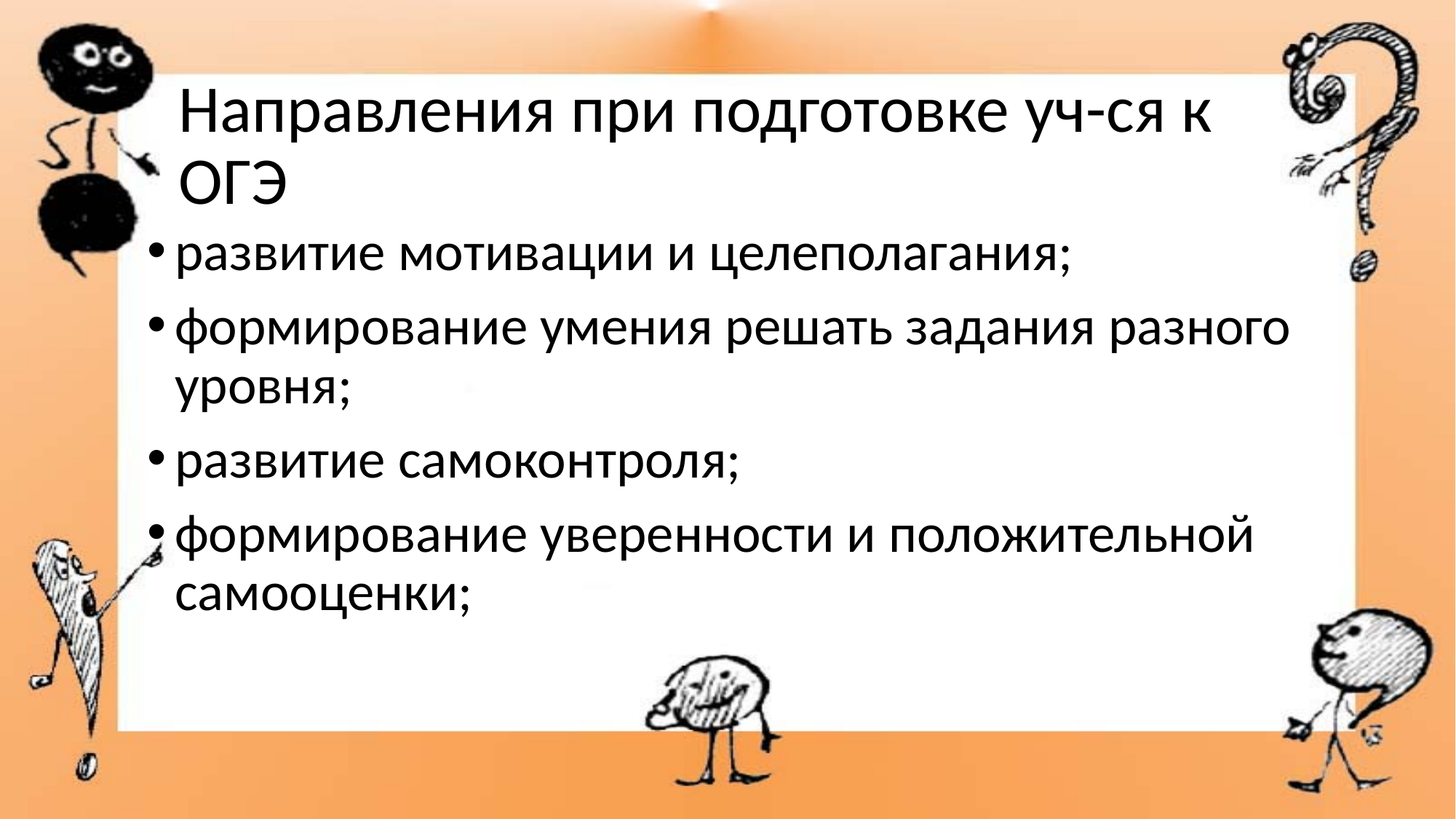

# Направления при подготовке уч-ся к ОГЭ
развитие мотивации и целеполагания;
формирование умения решать задания разного уровня;
развитие самоконтроля;
формирование уверенности и положительной самооценки;